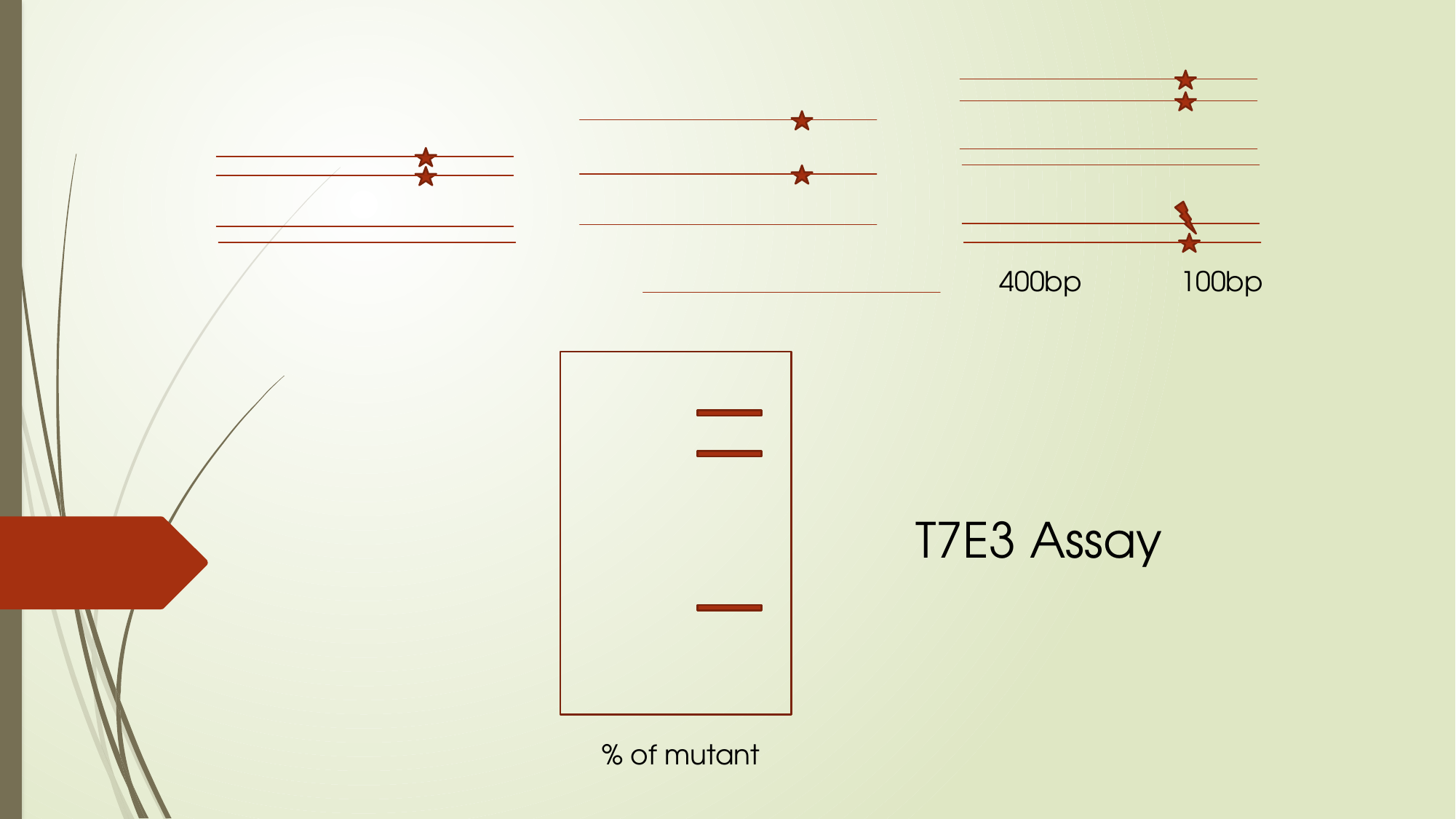

400bp             100bp

T7E3 Assay

% of mutant